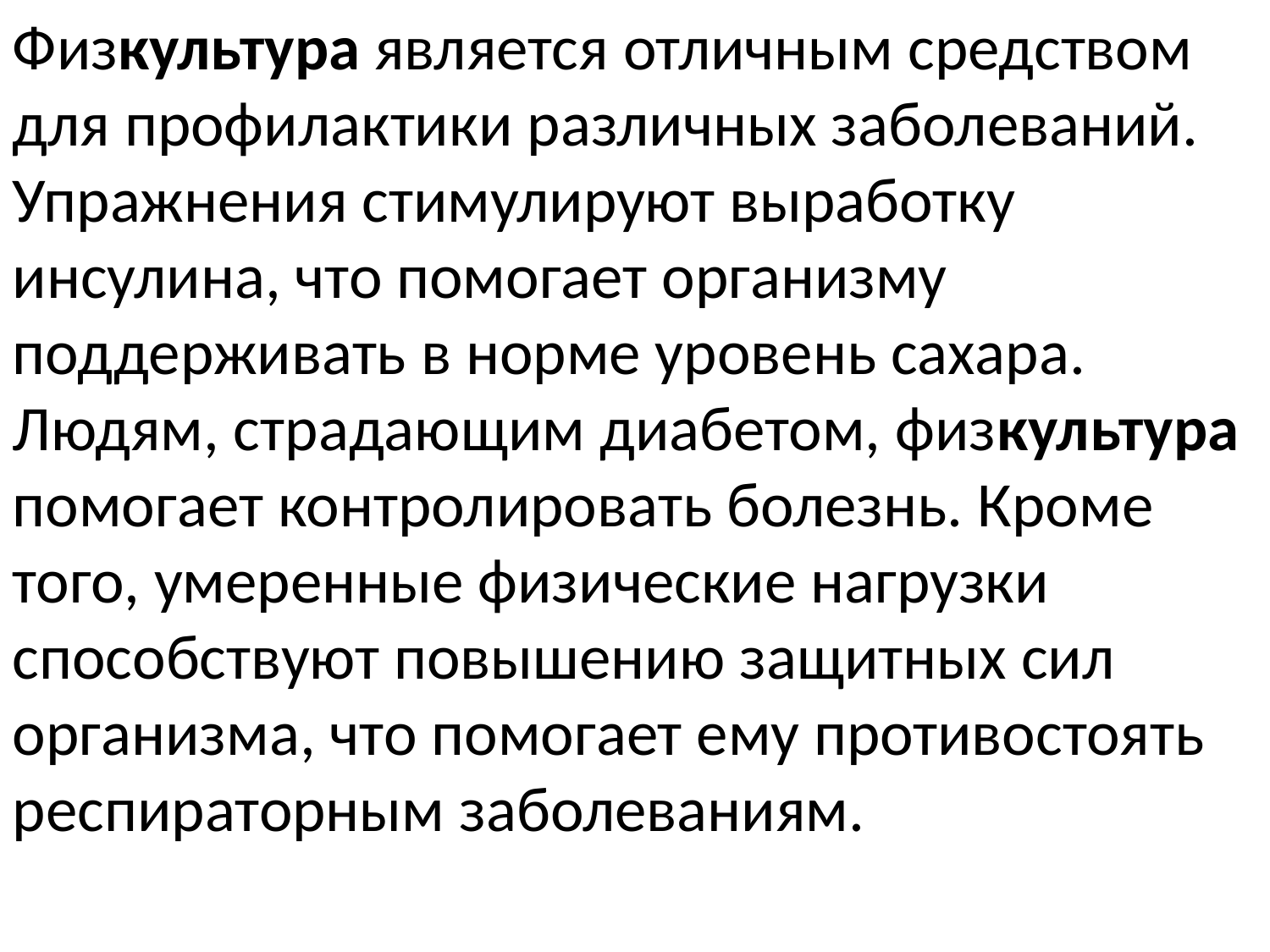

Физкультура является отличным средством для профилактики различных заболеваний. Упражнения стимулируют выработку инсулина, что помогает организму поддерживать в норме уровень сахара. Людям, страдающим диабетом, физкультура помогает контролировать болезнь. Кроме того, умеренные физические нагрузки способствуют повышению защитных сил организма, что помогает ему противостоять респираторным заболеваниям.